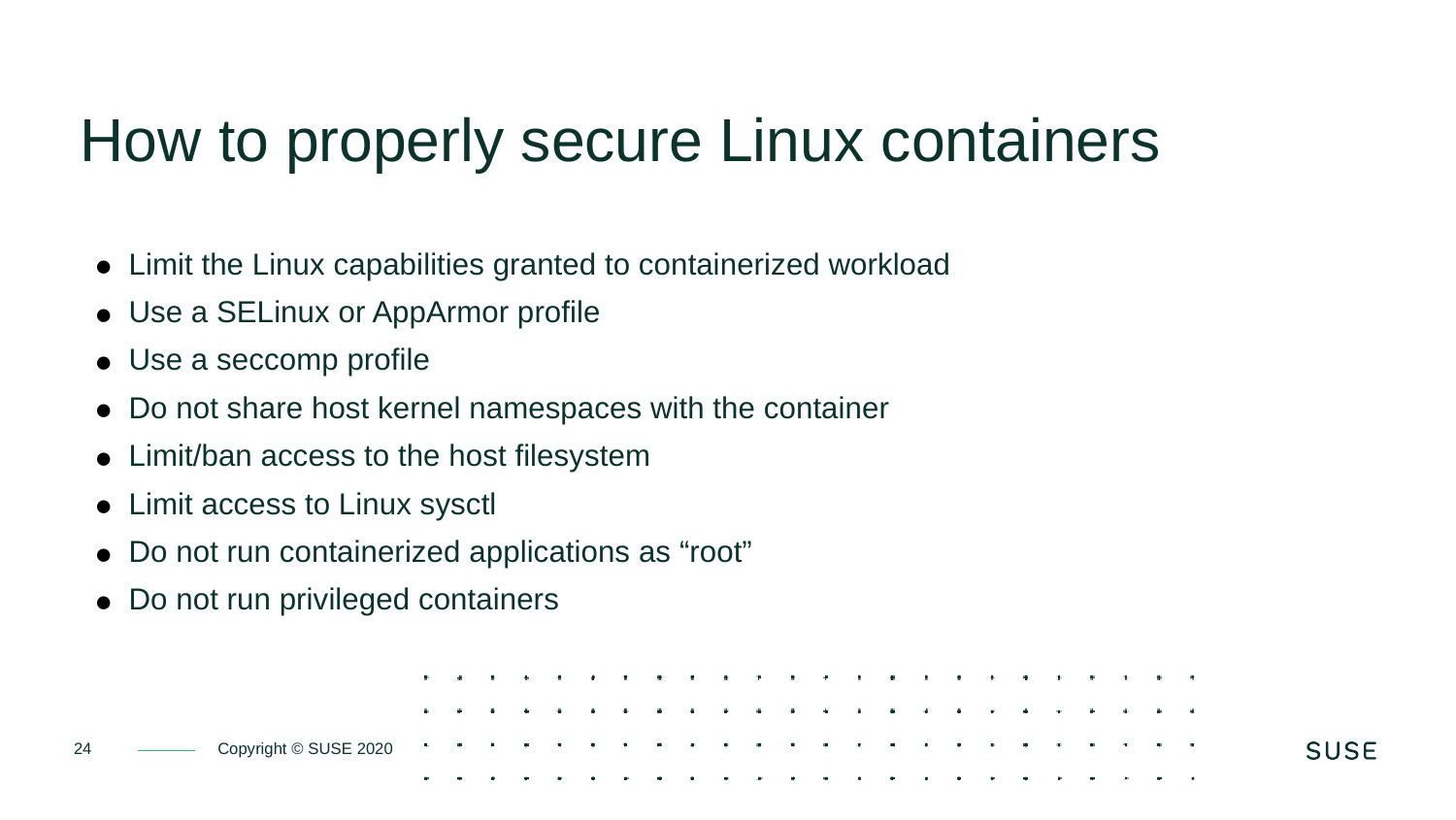

How to properly secure Linux containers
Limit the Linux capabilities granted to containerized workload
Use a SELinux or AppArmor profile
Use a seccomp profile
Do not share host kernel namespaces with the container
Limit/ban access to the host filesystem
Limit access to Linux sysctl
Do not run containerized applications as “root”
Do not run privileged containers